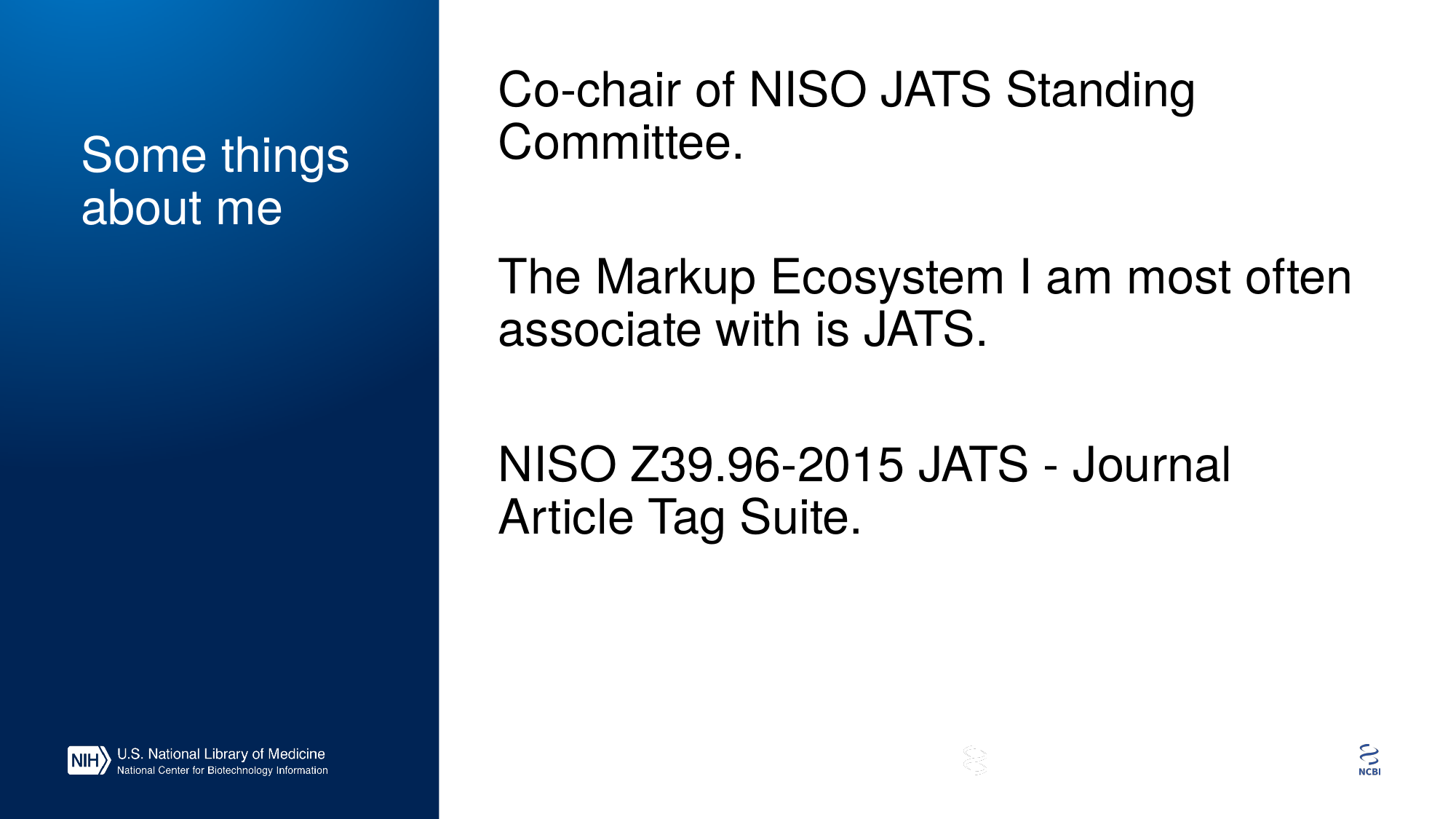

# Some things about me
Co-chair of NISO JATS Standing Committee.

The Markup Ecosystem I am most often associate with is JATS.

NISO Z39.96-2015 JATS - Journal Article Tag Suite.